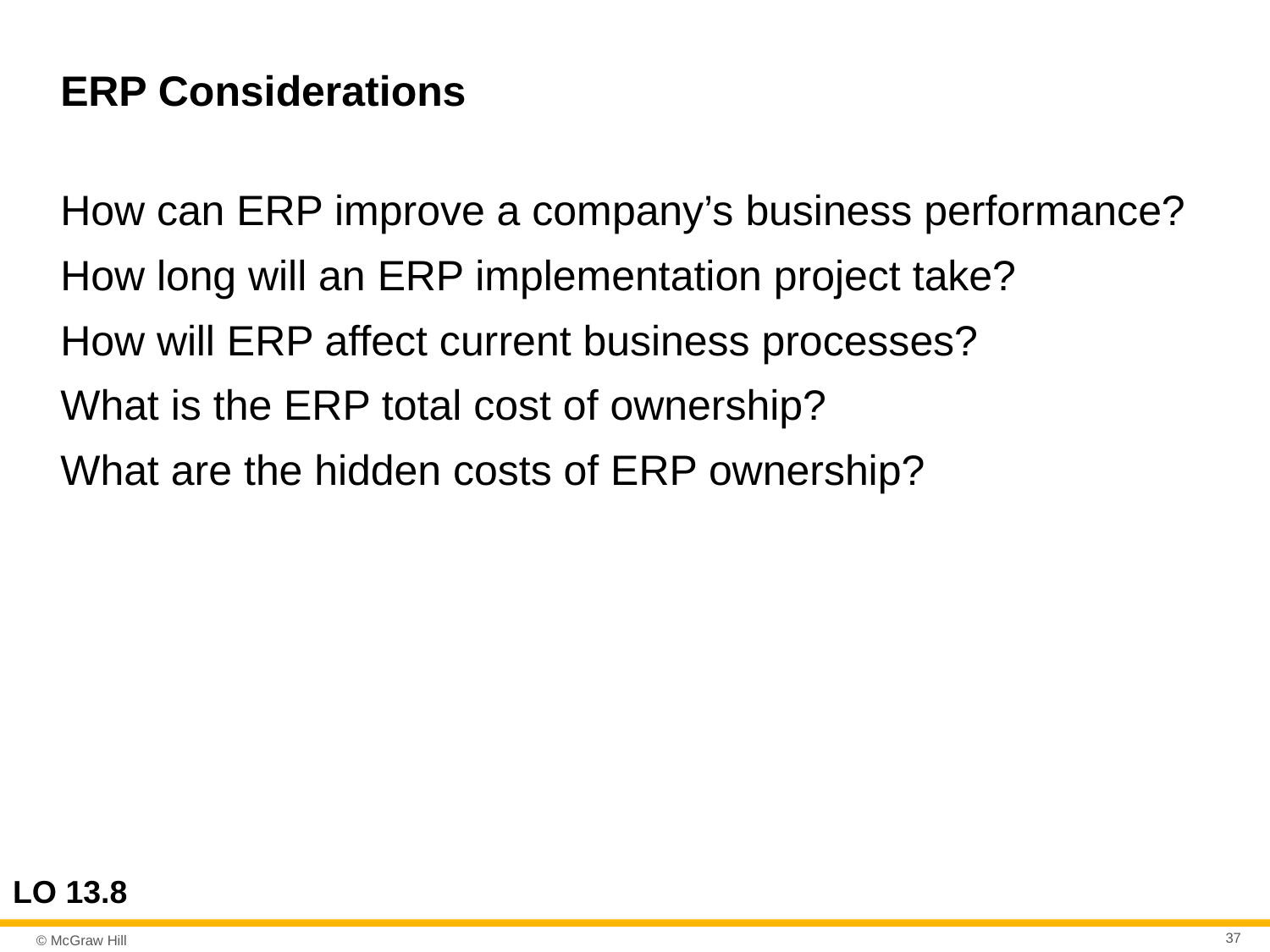

# ERP Considerations
How can ERP improve a company’s business performance?
How long will an ERP implementation project take?
How will ERP affect current business processes?
What is the ERP total cost of ownership?
What are the hidden costs of ERP ownership?
LO 13.8